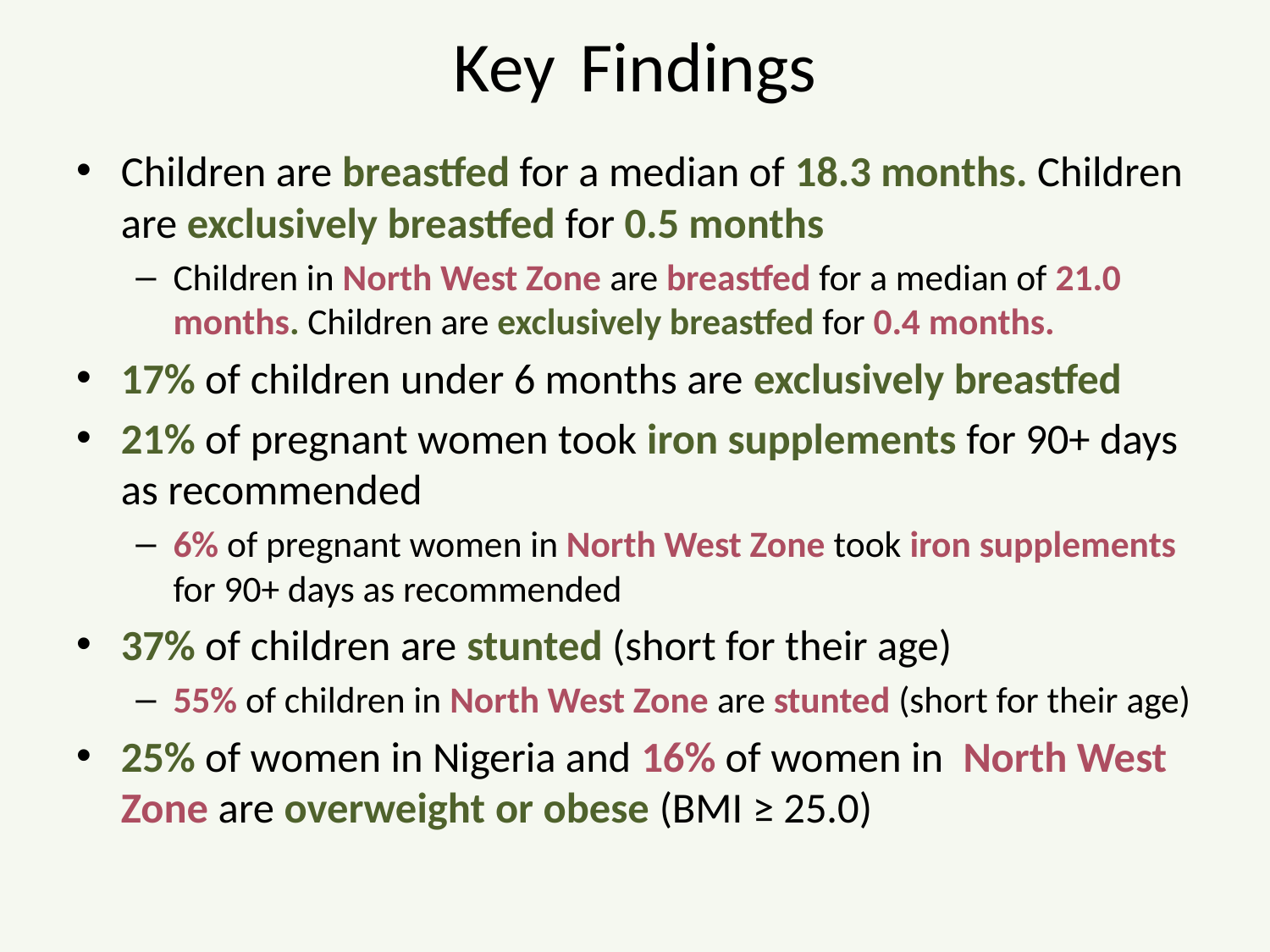

# Key 	Findings
Children are breastfed for a median of 18.3 months. Children are exclusively breastfed for 0.5 months
Children in North West Zone are breastfed for a median of 21.0 months. Children are exclusively breastfed for 0.4 months.
17% of children under 6 months are exclusively breastfed
21% of pregnant women took iron supplements for 90+ days as recommended
6% of pregnant women in North West Zone took iron supplements for 90+ days as recommended
37% of children are stunted (short for their age)
55% of children in North West Zone are stunted (short for their age)
25% of women in Nigeria and 16% of women in  North West Zone are overweight or obese (BMI ≥ 25.0)